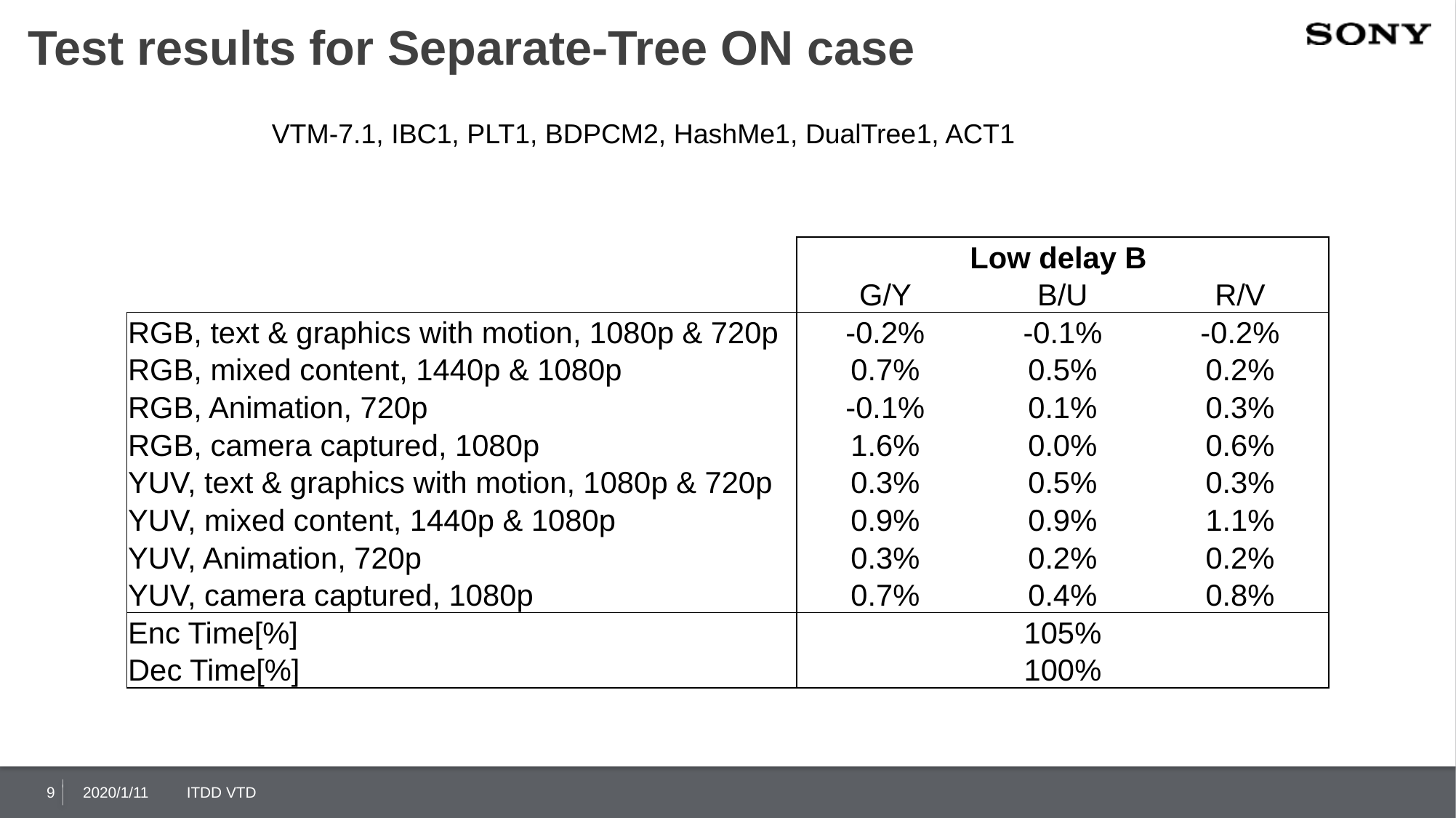

# Test results for Separate-Tree ON case
VTM-7.1, IBC1, PLT1, BDPCM2, HashMe1, DualTree1, ACT1
|  | Low delay B |  |  |
| --- | --- | --- | --- |
|  | G/Y | B/U | R/V |
| RGB, text & graphics with motion, 1080p & 720p | -0.2% | -0.1% | -0.2% |
| RGB, mixed content, 1440p & 1080p | 0.7% | 0.5% | 0.2% |
| RGB, Animation, 720p | -0.1% | 0.1% | 0.3% |
| RGB, camera captured, 1080p | 1.6% | 0.0% | 0.6% |
| YUV, text & graphics with motion, 1080p & 720p | 0.3% | 0.5% | 0.3% |
| YUV, mixed content, 1440p & 1080p | 0.9% | 0.9% | 1.1% |
| YUV, Animation, 720p | 0.3% | 0.2% | 0.2% |
| YUV, camera captured, 1080p | 0.7% | 0.4% | 0.8% |
| Enc Time[%] | 105% |  |  |
| Dec Time[%] | 100% |  |  |
9
2020/1/11
ITDD VTD